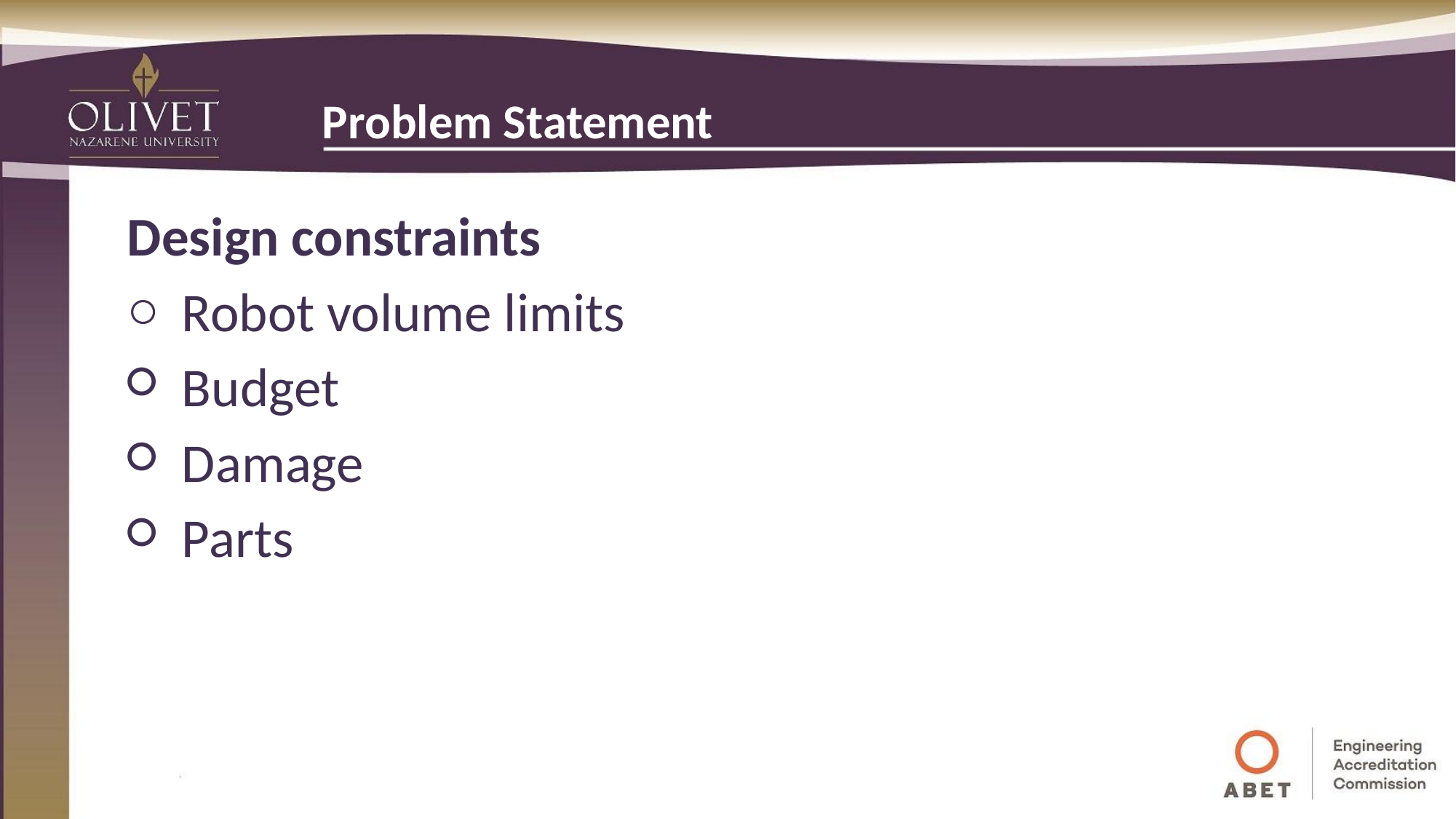

# Problem Statement
Design constraints
Robot volume limits
Budget
Damage
Parts